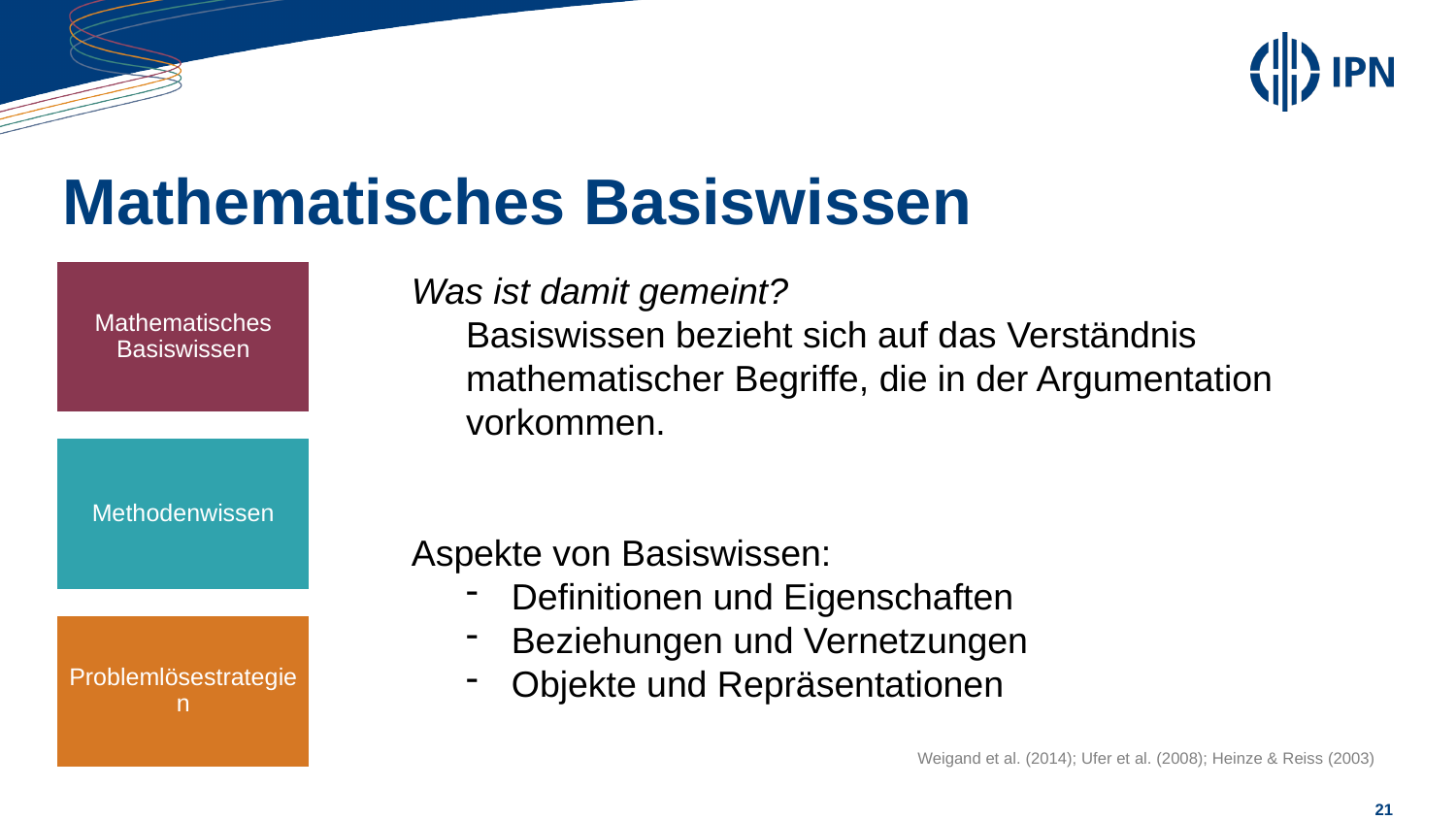

# Mathematisches Basiswissen
Was ist damit gemeint?
Basiswissen bezieht sich auf das Verständnis mathematischer Begriffe, die in der Argumentation vorkommen.

Aspekte von Basiswissen:
Definitionen und Eigenschaften
Beziehungen und Vernetzungen
Objekte und Repräsentationen

Weigand et al. (2014); Ufer et al. (2008); Heinze & Reiss (2003)
Mathematisches Basiswissen
Methodenwissen
Problemlösestrategien

21